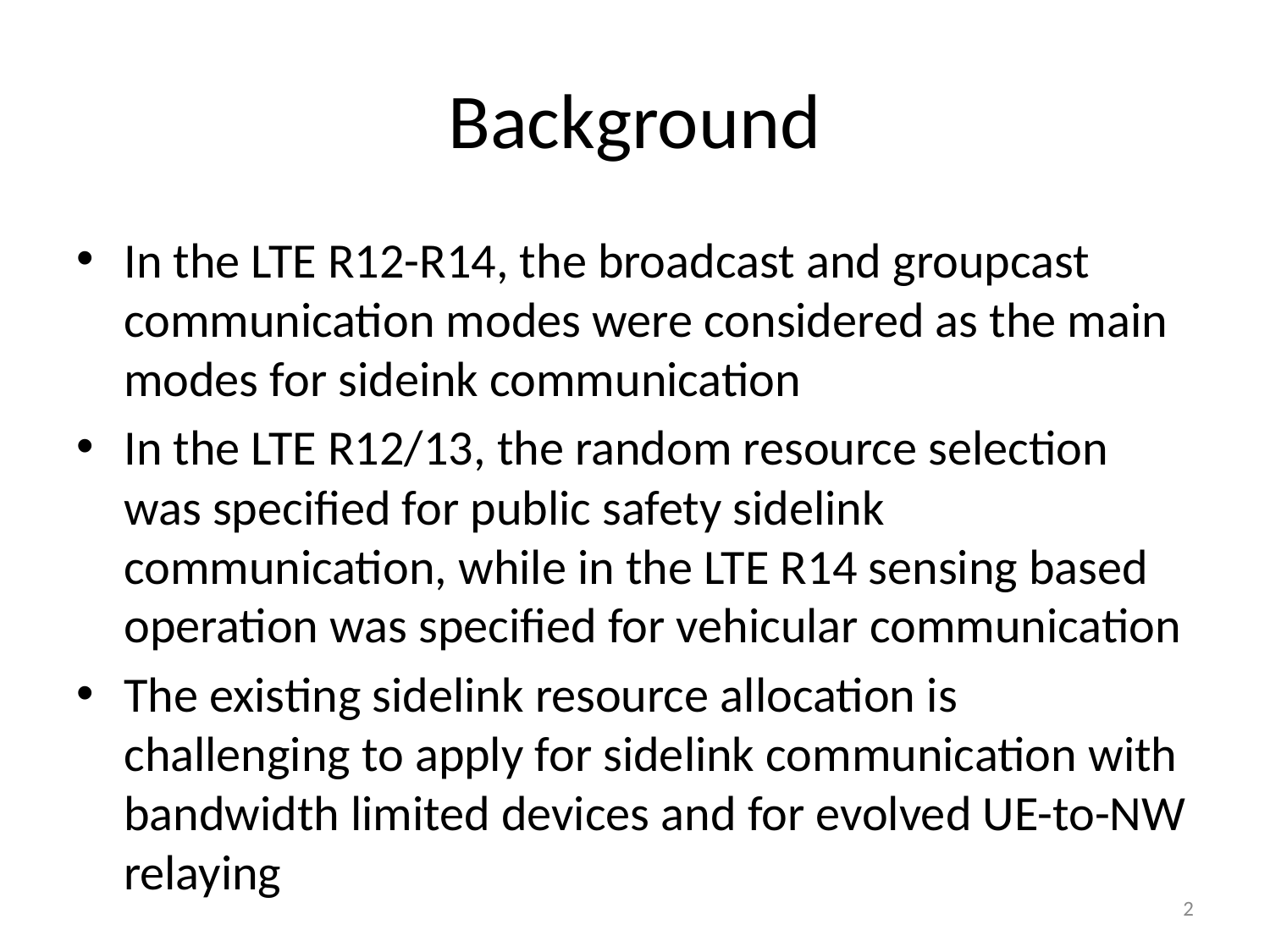

# Background
In the LTE R12-R14, the broadcast and groupcast communication modes were considered as the main modes for sideink communication
In the LTE R12/13, the random resource selection was specified for public safety sidelink communication, while in the LTE R14 sensing based operation was specified for vehicular communication
The existing sidelink resource allocation is challenging to apply for sidelink communication with bandwidth limited devices and for evolved UE-to-NW relaying
2